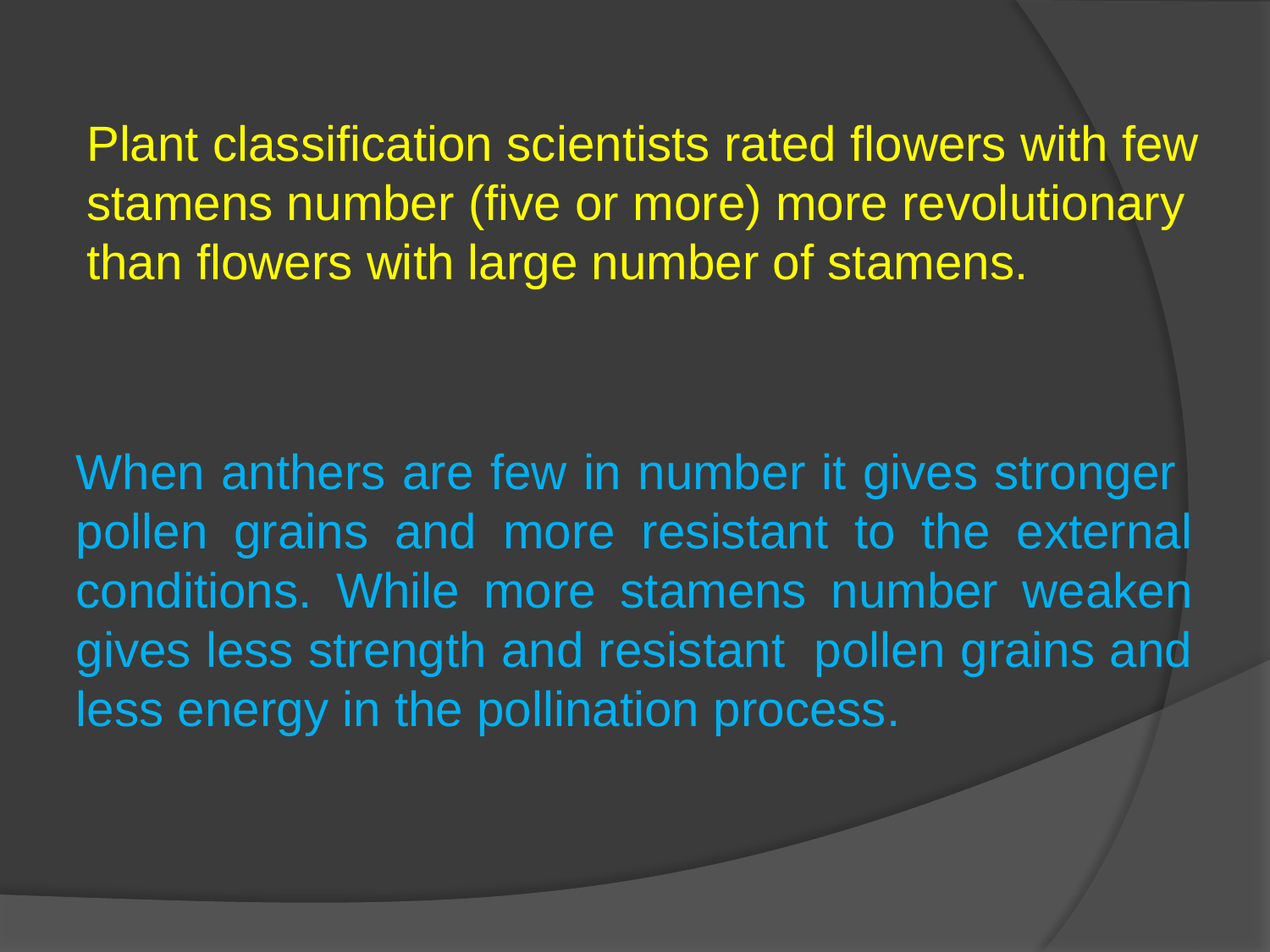

Plant classification scientists rated flowers with few stamens number (five or more) more revolutionary than flowers with large number of stamens.
When anthers are few in number it gives stronger  pollen grains and more resistant to the external conditions. While more stamens number weaken gives less strength and resistant  pollen grains and less energy in the pollination process.